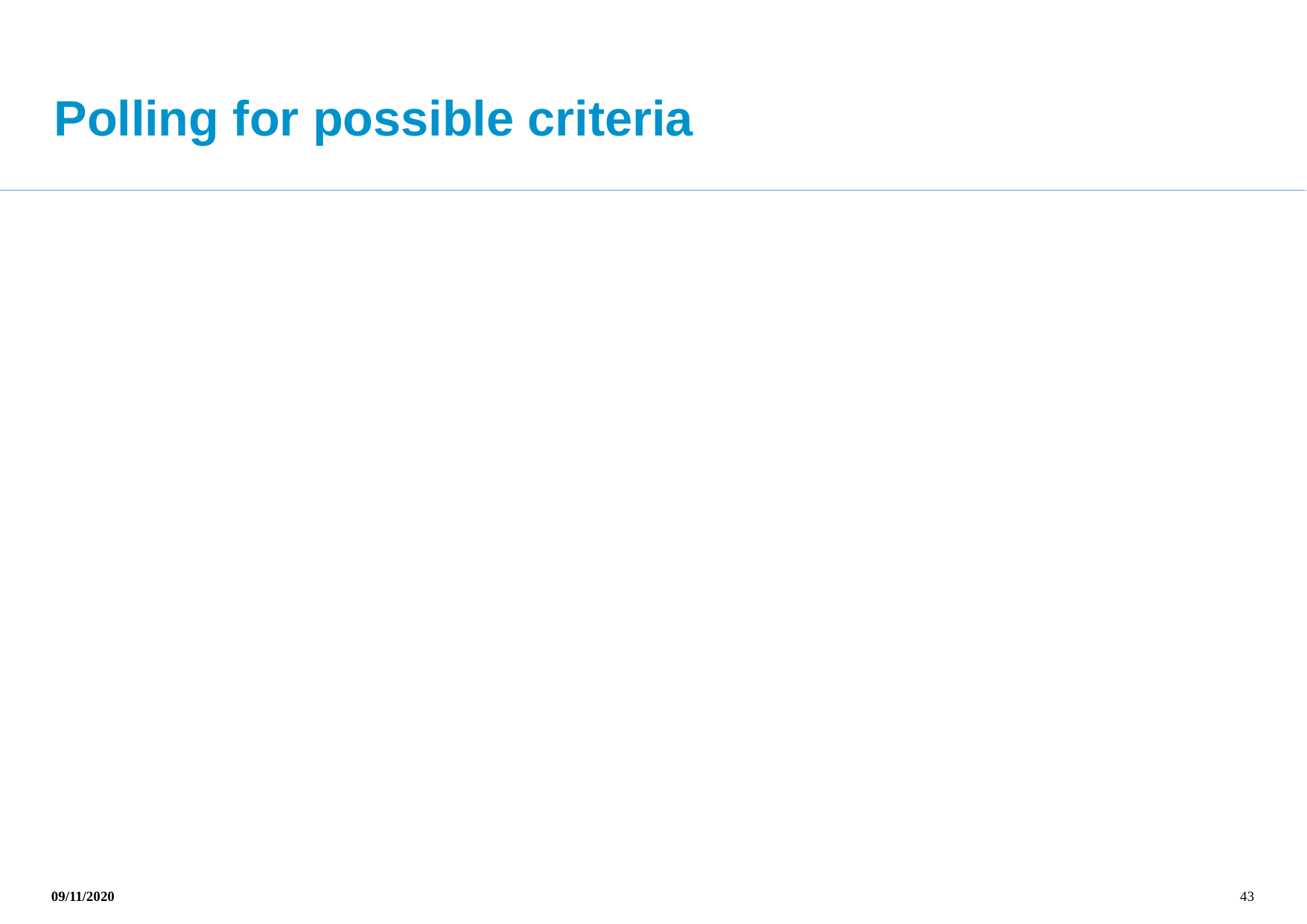

# Polling for possible criteria

09/11/2020
43